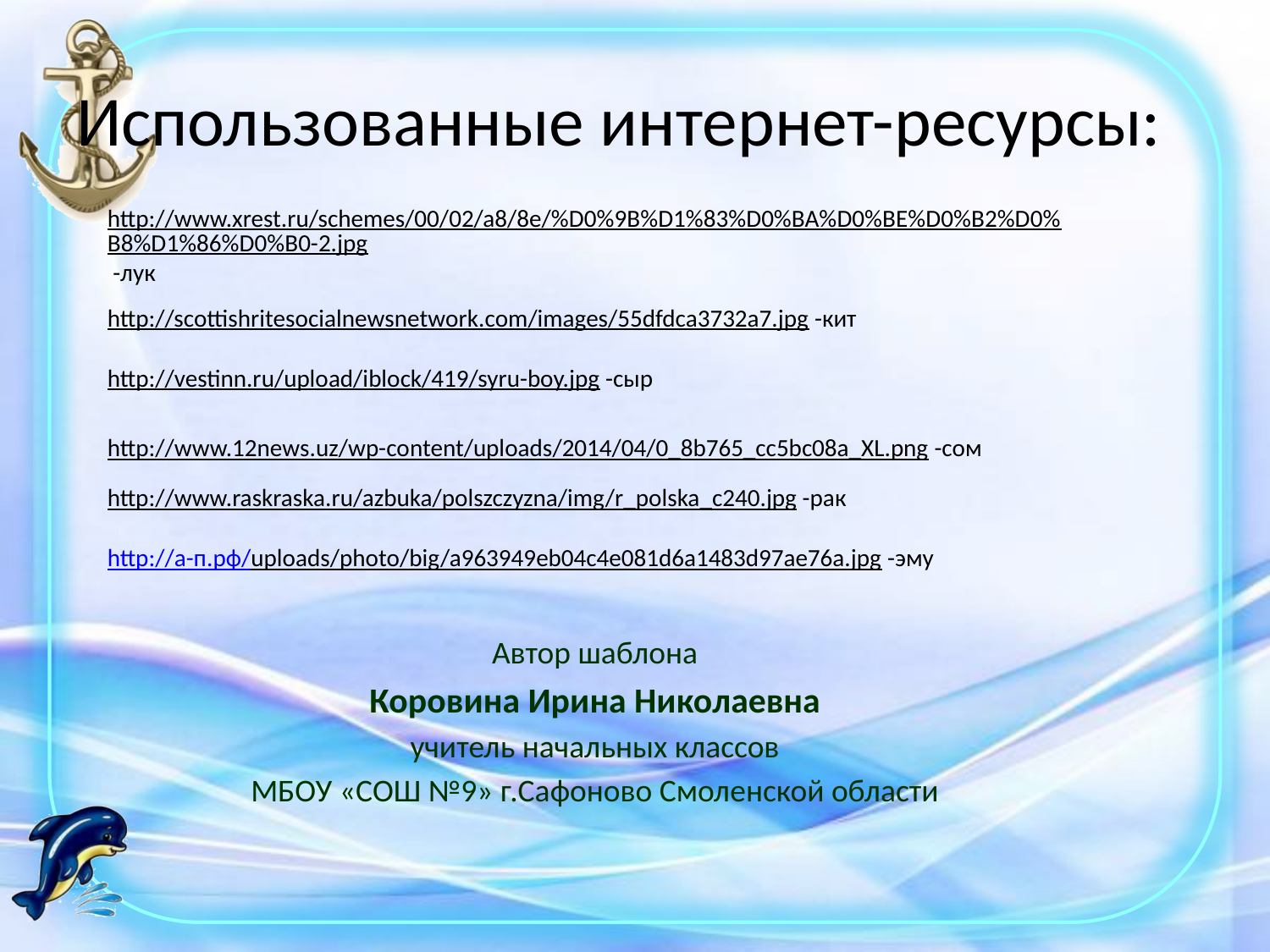

# Использованные интернет-ресурсы:
http://www.xrest.ru/schemes/00/02/a8/8e/%D0%9B%D1%83%D0%BA%D0%BE%D0%B2%D0%B8%D1%86%D0%B0-2.jpg -лук
http://scottishritesocialnewsnetwork.com/images/55dfdca3732a7.jpg -кит
http://vestinn.ru/upload/iblock/419/syru-boy.jpg -сыр
http://www.12news.uz/wp-content/uploads/2014/04/0_8b765_cc5bc08a_XL.png -сом
http://www.raskraska.ru/azbuka/polszczyzna/img/r_polska_c240.jpg -рак
http://а-п.рф/uploads/photo/big/a963949eb04c4e081d6a1483d97ae76a.jpg -эму
Автор шаблона
Коровина Ирина Николаевна
учитель начальных классов
МБОУ «СОШ №9» г.Сафоново Смоленской области